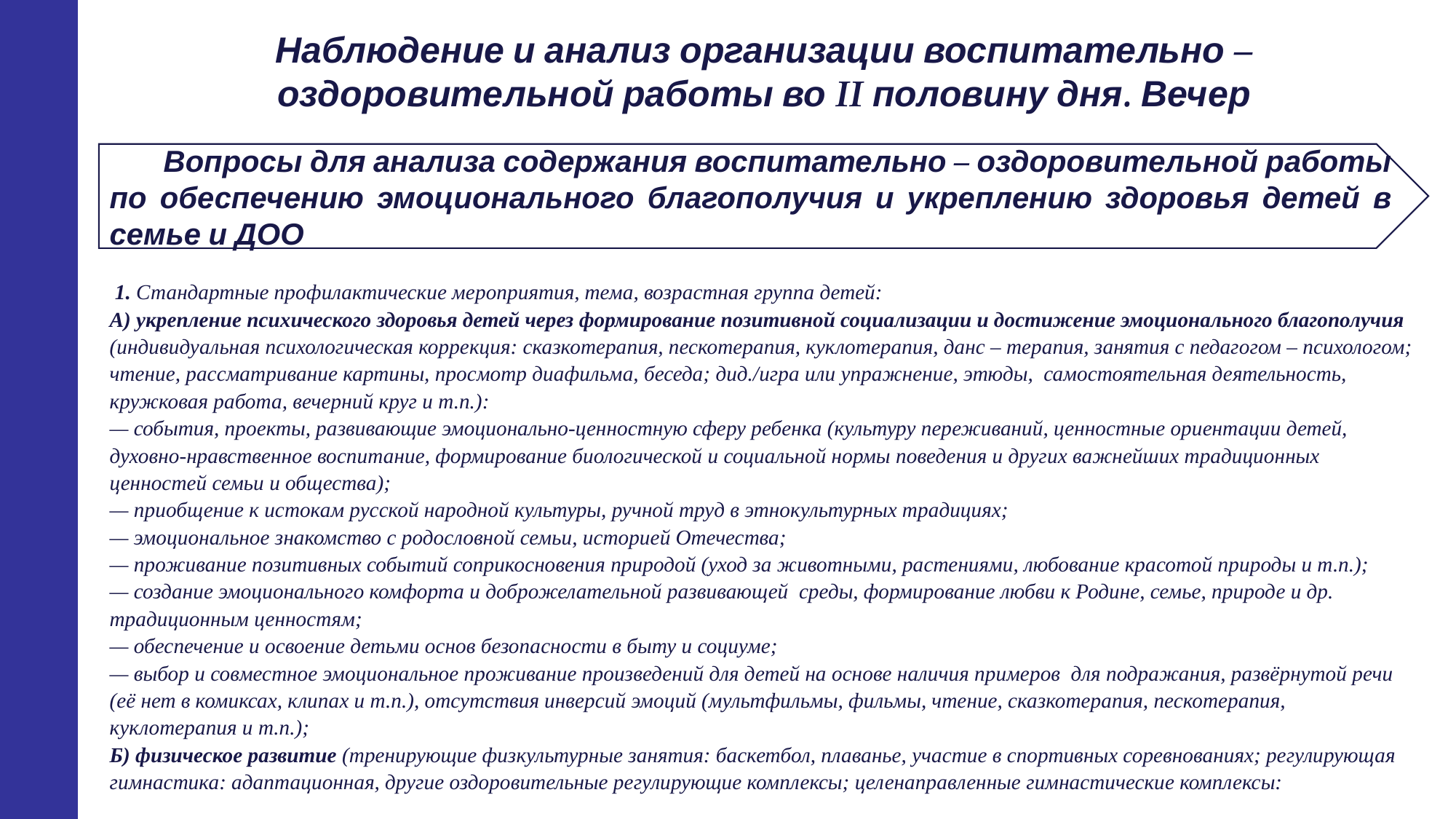

Наблюдение и анализ организации воспитательно – оздоровительной работы во II половину дня. Вечер

       Вопросы для анализа содержания воспитательно – оздоровительной работы по обеспечению эмоционального благополучия и укреплению здоровья детей в семье и ДОО

 1. Стандартные профилактические мероприятия, тема, возрастная группа детей:
А) укрепление психического здоровья детей через формирование позитивной социализации и достижение эмоционального благополучия (индивидуальная психологическая коррекция: сказкотерапия, пескотерапия, куклотерапия, данс – терапия, занятия с педагогом – психологом; чтение, рассматривание картины, просмотр диафильма, беседа; дид./игра или упражнение, этюды,  самостоятельная деятельность, кружковая работа, вечерний круг и т.п.):
— события, проекты, развивающие эмоционально-ценностную сферу ребенка (культуру переживаний, ценностные ориентации детей, духовно-нравственное воспитание, формирование биологической и социальной нормы поведения и других важнейших традиционных ценностей семьи и общества);
— приобщение к истокам русской народной культуры, ручной труд в этнокультурных традициях;
— эмоциональное знакомство с родословной семьи, историей Отечества;
— проживание позитивных событий соприкосновения природой (уход за животными, растениями, любование красотой природы и т.п.);
— создание эмоционального комфорта и доброжелательной развивающей  среды, формирование любви к Родине, семье, природе и др. традиционным ценностям;
— обеспечение и освоение детьми основ безопасности в быту и социуме;
— выбор и совместное эмоциональное проживание произведений для детей на основе наличия примеров  для подражания, развёрнутой речи (её нет в комиксах, клипах и т.п.), отсутствия инверсий эмоций (мультфильмы, фильмы, чтение, сказкотерапия, пескотерапия, куклотерапия и т.п.);
Б) физическое развитие (тренирующие физкультурные занятия: баскетбол, плаванье, участие в спортивных соревнованиях; регулирующая гимнастика: адаптационная, другие оздоровительные регулирующие комплексы; целенаправленные гимнастические комплексы: